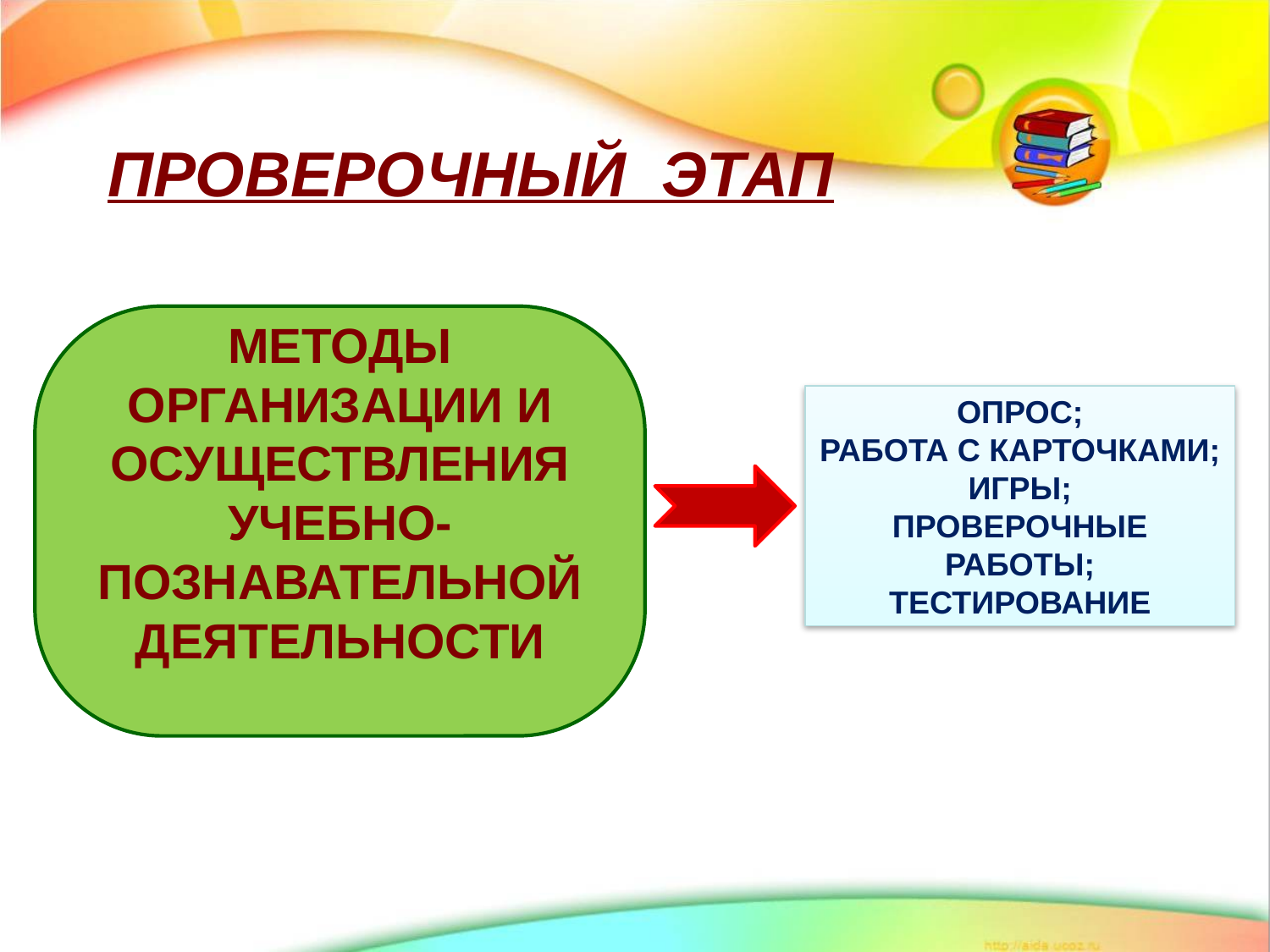

ПРОВЕРОЧНЫЙ  ЭТАП
МЕТОДЫ ОРГАНИЗАЦИИ И ОСУЩЕСТВЛЕНИЯ УЧЕБНО-ПОЗНАВАТЕЛЬНОЙ ДЕЯТЕЛЬНОСТИ

ОПРОС;
РАБОТА С КАРТОЧКАМИ;
ИГРЫ;
ПРОВЕРОЧНЫЕ РАБОТЫ;
ТЕСТИРОВАНИЕ